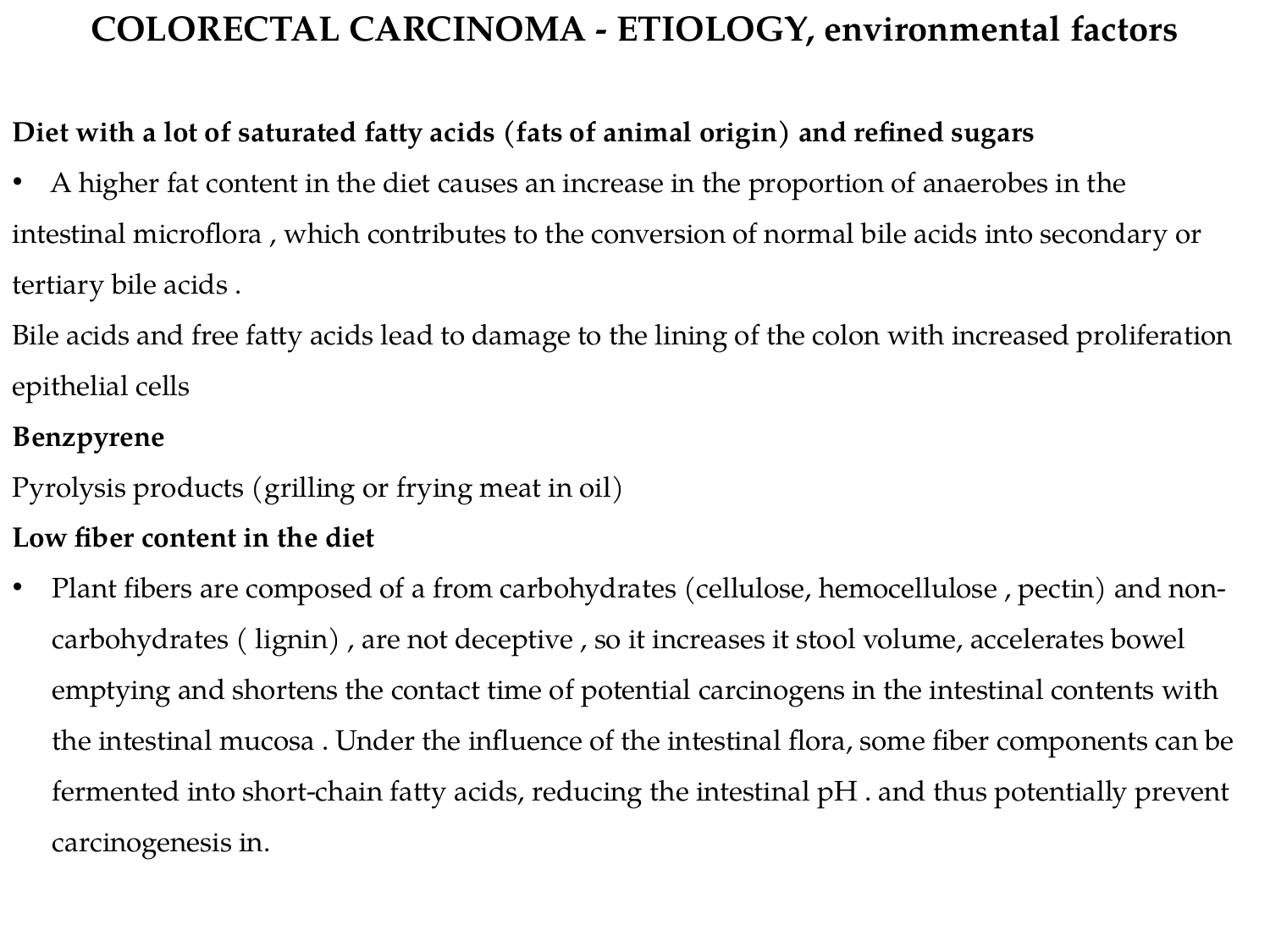

COLORECTAL CARCINOMA - ETIOLOGY, environmental factors

Diet with a lot of saturated fatty acids (fats of animal origin) and refined sugars
    A higher fat content in the diet causes an increase in the proportion of anaerobes in the intestinal microflora , which contributes to the conversion of normal bile acids into secondary or tertiary bile acids .
Bile acids and free fatty acids lead to damage to the lining of the colon with increased proliferation epithelial cells
Benzpyrene
Pyrolysis products (grilling or frying meat in oil)
Low fiber content in the diet
Plant fibers are composed of a from carbohydrates (cellulose, hemocellulose , pectin) and non-carbohydrates ( lignin) , are not deceptive , so it increases it stool volume, accelerates bowel emptying and shortens the contact time of potential carcinogens in the intestinal contents with the intestinal mucosa . Under the influence of the intestinal flora, some fiber components can be fermented into short-chain fatty acids, reducing the intestinal pH . and thus potentially prevent carcinogenesis in.